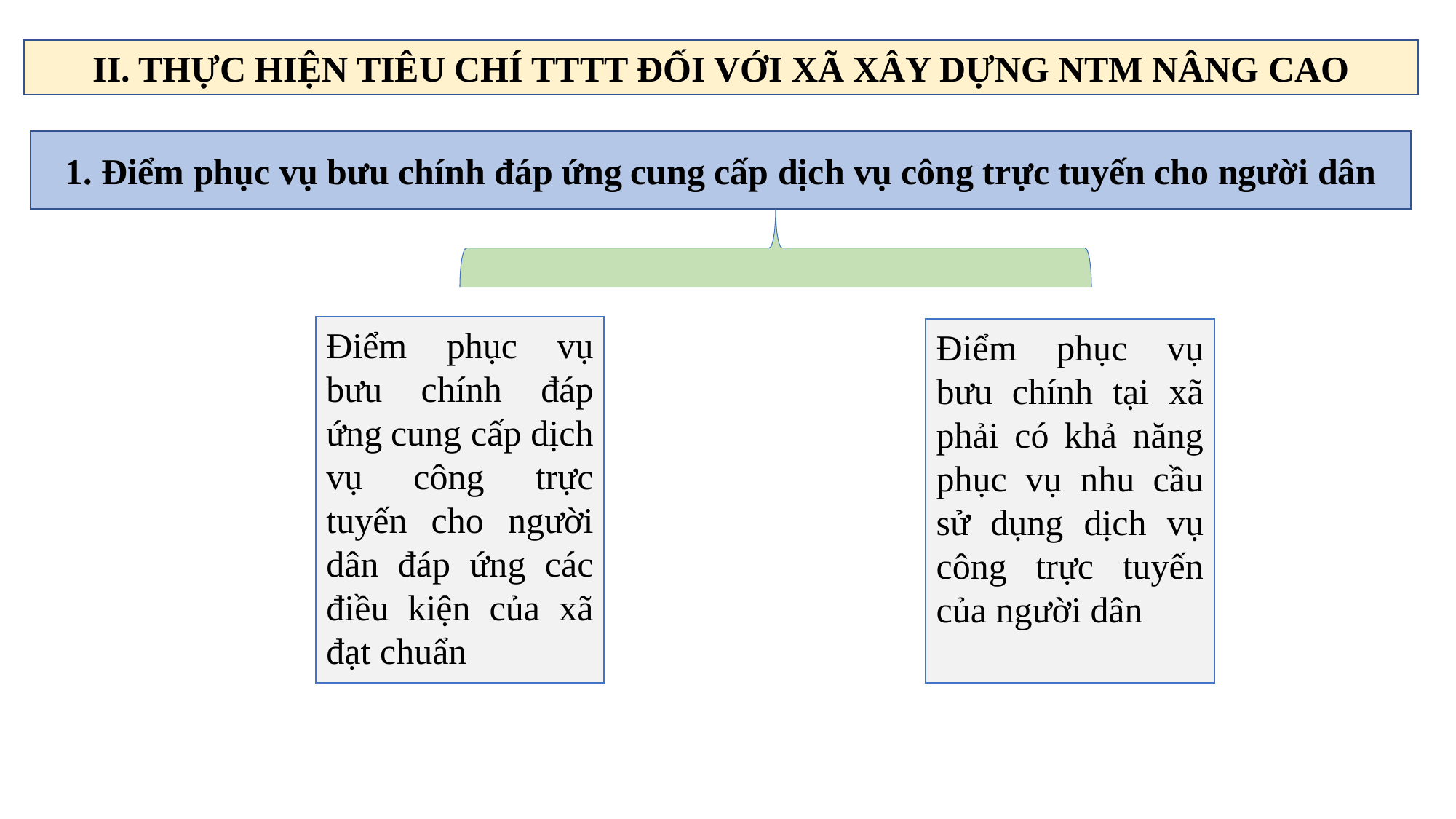

II. THỰC HIỆN TIÊU CHÍ TTTT ĐỐI VỚI XÃ XÂY DỰNG NTM NÂNG CAO
1. Điểm phục vụ bưu chính đáp ứng cung cấp dịch vụ công trực tuyến cho người dân
Điểm phục vụ bưu chính đáp ứng cung cấp dịch vụ công trực tuyến cho người dân đáp ứng các điều kiện của xã đạt chuẩn
Điểm phục vụ bưu chính tại xã phải có khả năng phục vụ nhu cầu sử dụng dịch vụ công trực tuyến của người dân